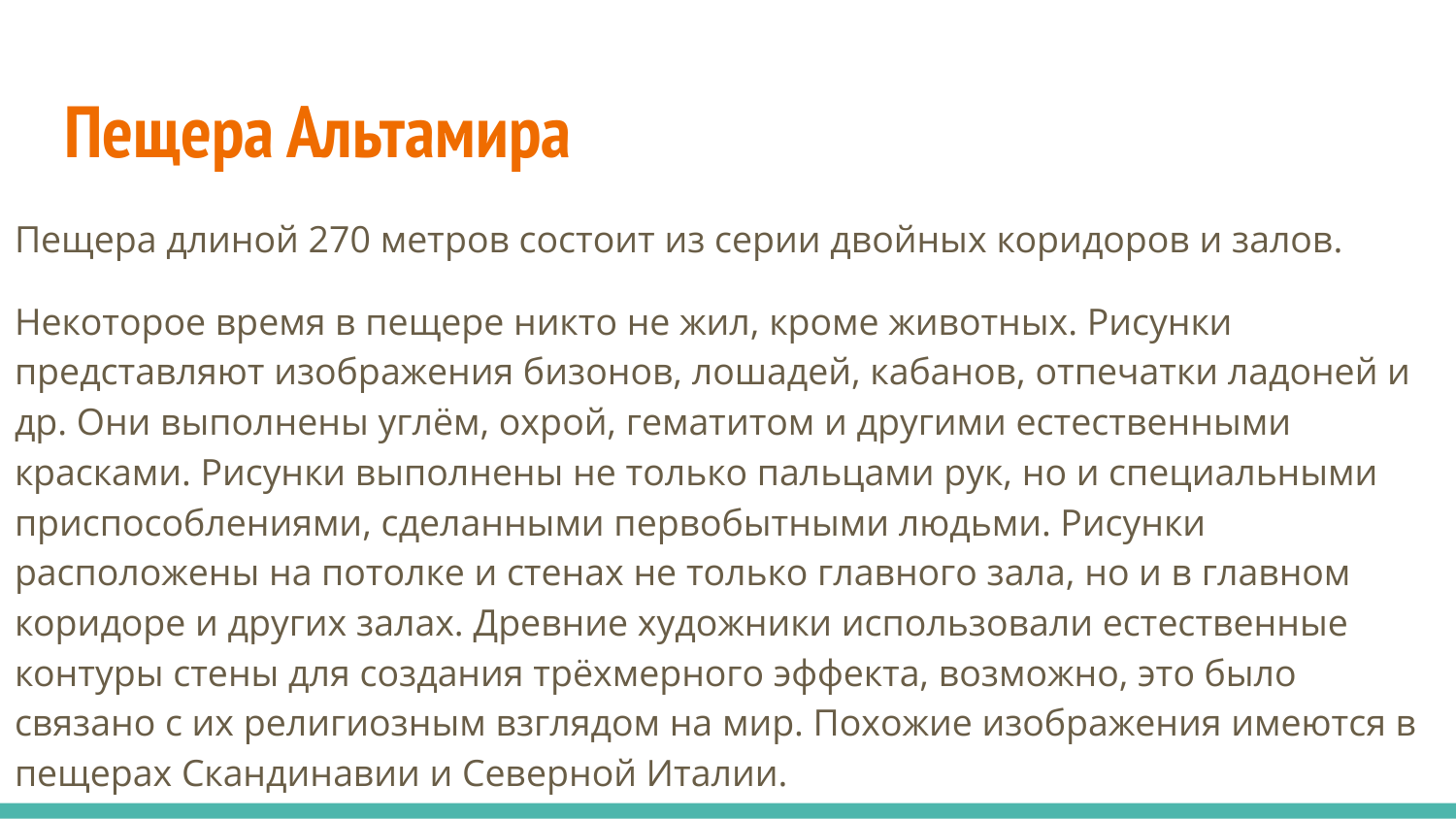

# Пещера Альтамира
Пещера длиной 270 метров состоит из серии двойных коридоров и залов.
Некоторое время в пещере никто не жил, кроме животных. Рисунки представляют изображения бизонов, лошадей, кабанов, отпечатки ладоней и др. Они выполнены углём, охрой, гематитом и другими естественными красками. Рисунки выполнены не только пальцами рук, но и специальными приспособлениями, сделанными первобытными людьми. Рисунки расположены на потолке и стенах не только главного зала, но и в главном коридоре и других залах. Древние художники использовали естественные контуры стены для создания трёхмерного эффекта, возможно, это было связано с их религиозным взглядом на мир. Похожие изображения имеются в пещерах Скандинавии и Северной Италии.